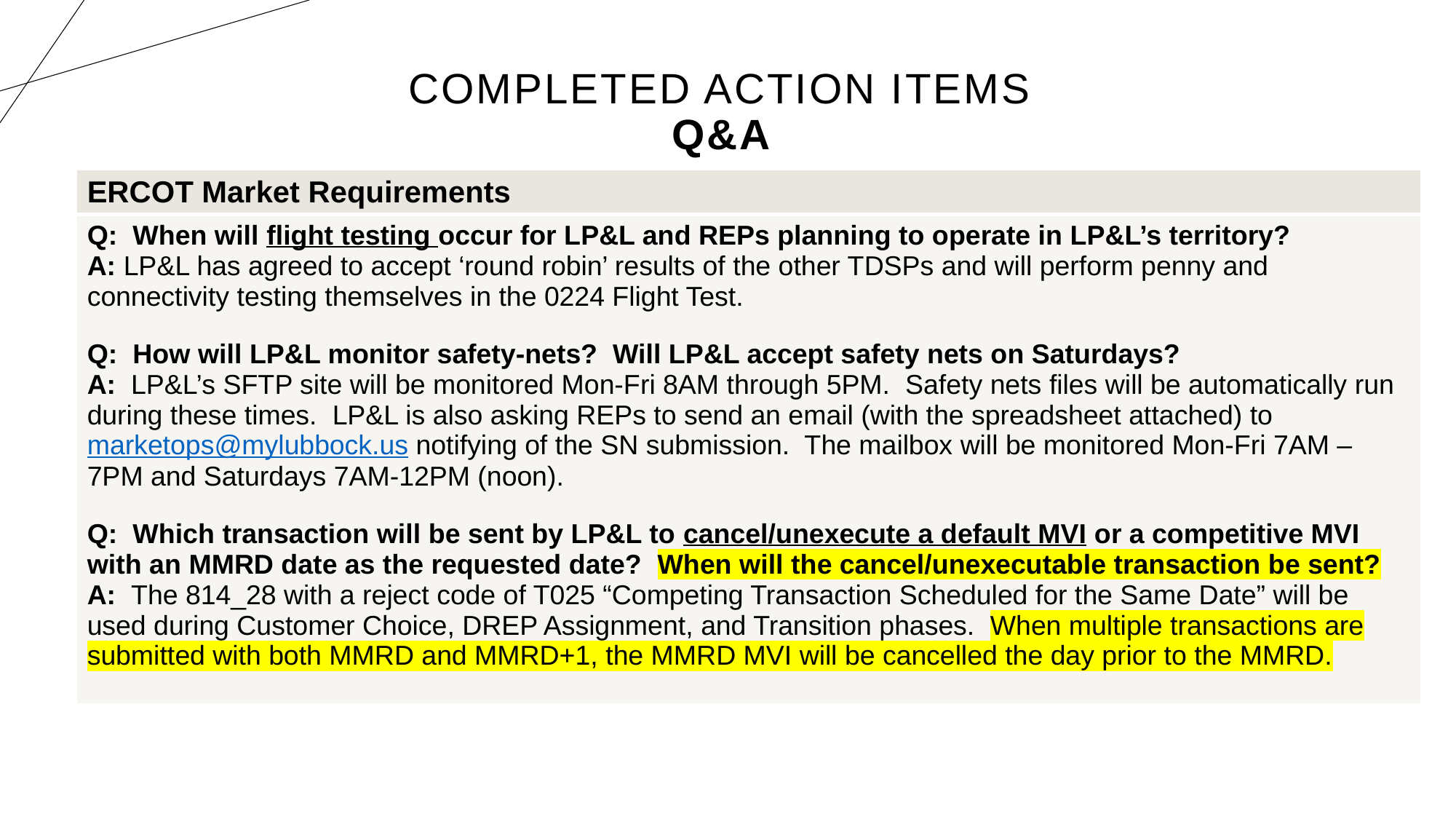

# Completed Action Items Q&A
| ERCOT Market Requirements |
| --- |
| Q: When will flight testing occur for LP&L and REPs planning to operate in LP&L’s territory? A: LP&L has agreed to accept ‘round robin’ results of the other TDSPs and will perform penny and connectivity testing themselves in the 0224 Flight Test. Q: How will LP&L monitor safety-nets? Will LP&L accept safety nets on Saturdays? A: LP&L’s SFTP site will be monitored Mon-Fri 8AM through 5PM. Safety nets files will be automatically run during these times. LP&L is also asking REPs to send an email (with the spreadsheet attached) to marketops@mylubbock.us notifying of the SN submission. The mailbox will be monitored Mon-Fri 7AM – 7PM and Saturdays 7AM-12PM (noon). Q: Which transaction will be sent by LP&L to cancel/unexecute a default MVI or a competitive MVI with an MMRD date as the requested date? When will the cancel/unexecutable transaction be sent? A: The 814\_28 with a reject code of T025 “Competing Transaction Scheduled for the Same Date” will be used during Customer Choice, DREP Assignment, and Transition phases. When multiple transactions are submitted with both MMRD and MMRD+1, the MMRD MVI will be cancelled the day prior to the MMRD. |